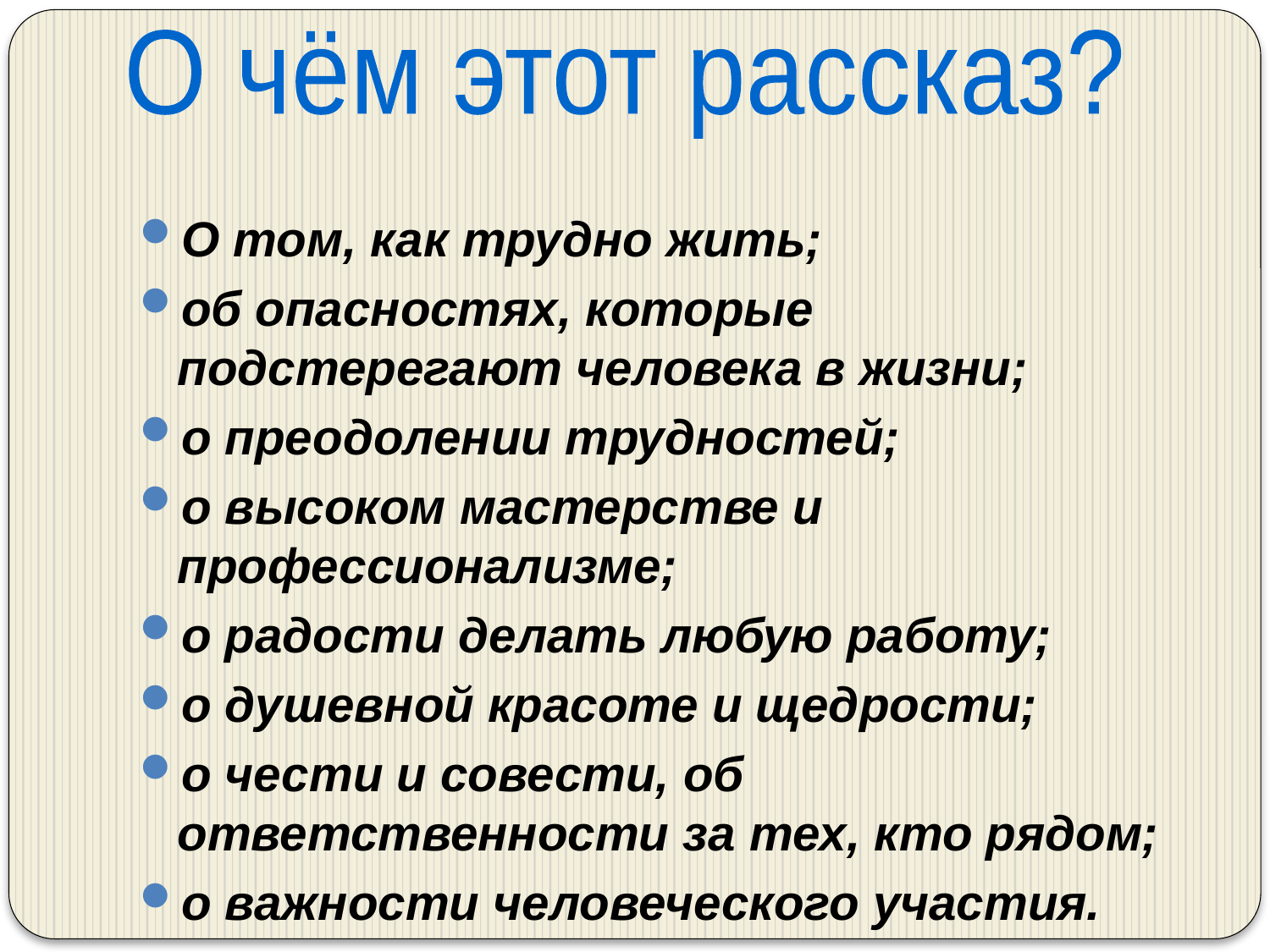

О чём этот рассказ?
О том, как трудно жить;
об опасностях, которые подстерегают человека в жизни;
о преодолении трудностей;
о высоком мастерстве и профессионализме;
о радости делать любую работу;
о душевной красоте и щедрости;
о чести и совести, об ответственности за тех, кто рядом;
о важности человеческого участия.